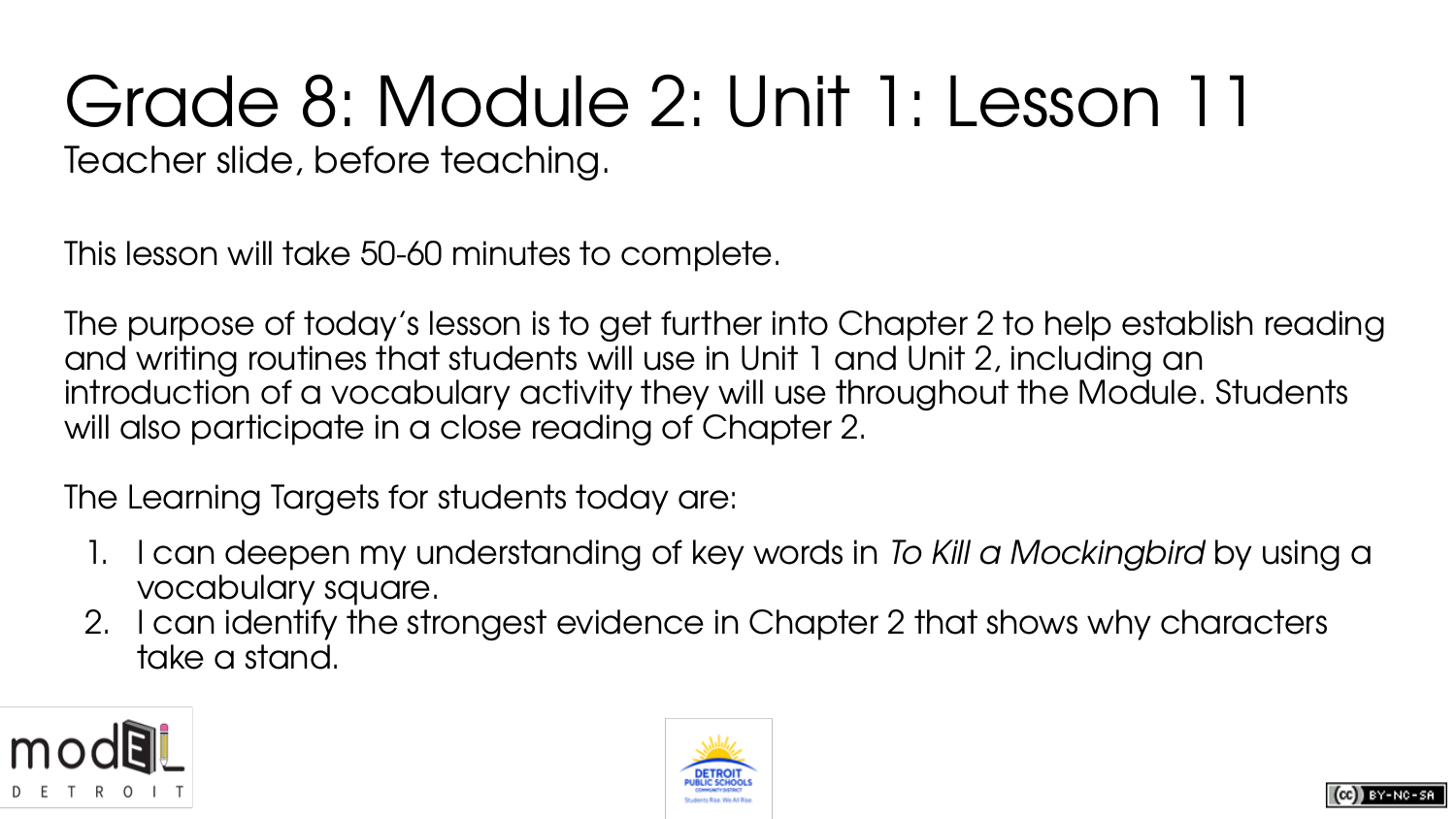

# Grade 8: Module 2: Unit 1: Lesson 11
Teacher slide, before teaching.
This lesson will take 50-60 minutes to complete.

The purpose of today’s lesson is to get further into Chapter 2 to help establish reading and writing routines that students will use in Unit 1 and Unit 2, including an introduction of a vocabulary activity they will use throughout the Module. Students will also participate in a close reading of Chapter 2.

The Learning Targets for students today are:
I can deepen my understanding of key words in To Kill a Mockingbird by using a vocabulary square.
I can identify the strongest evidence in Chapter 2 that shows why characters take a stand.